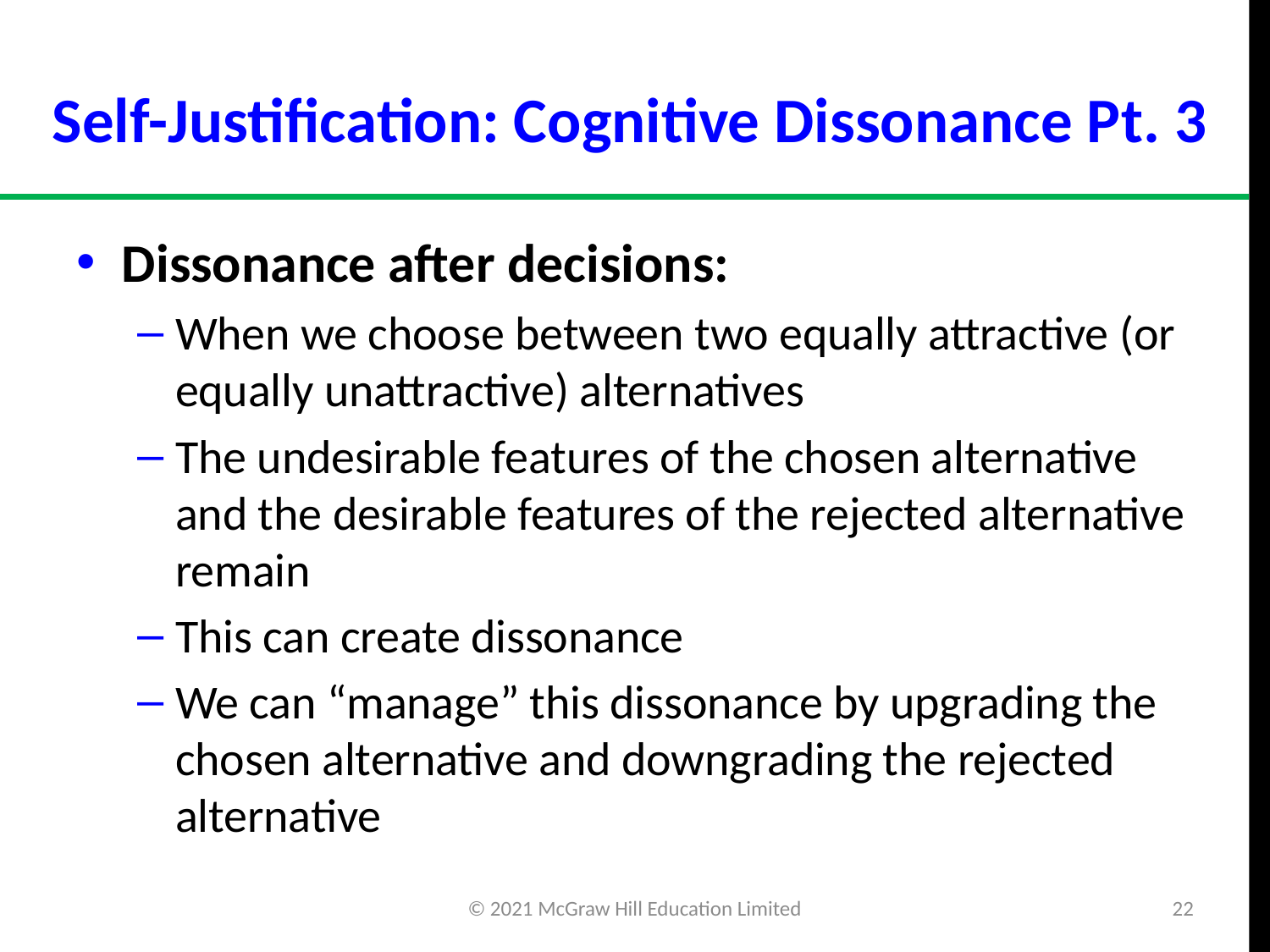

# Self-Justification: Cognitive Dissonance Pt. 3
Dissonance after decisions:
When we choose between two equally attractive (or equally unattractive) alternatives
The undesirable features of the chosen alternative and the desirable features of the rejected alternative remain
This can create dissonance
We can “manage” this dissonance by upgrading the chosen alternative and downgrading the rejected alternative

© 2021 McGraw Hill Education Limited
22